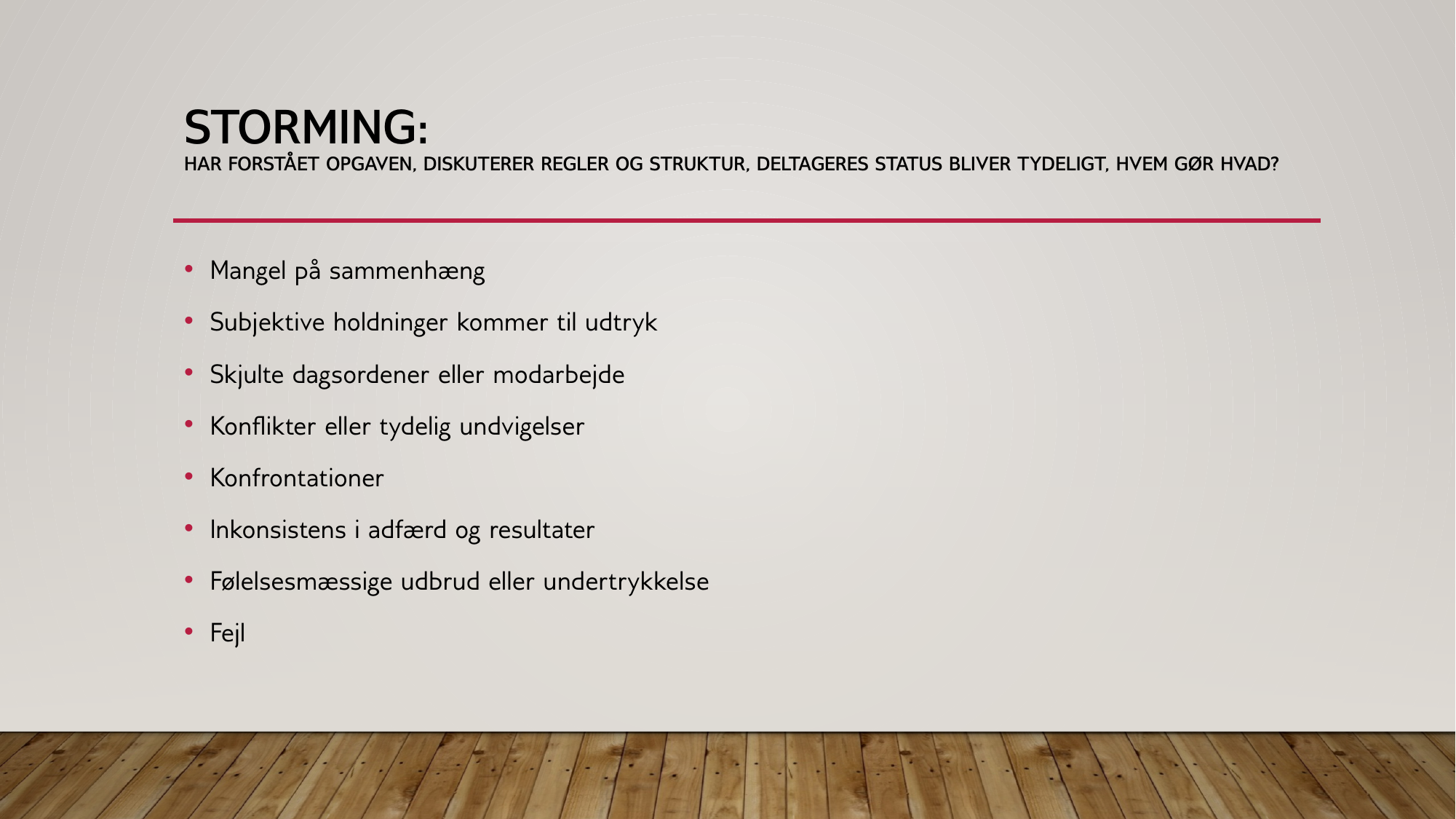

# Storming: Har forstået opgaven, diskuterer regler og struktur, deltageres status bliver tydeligt, hvem gør hvad?
Mangel på sammenhæng
Subjektive holdninger kommer til udtryk
Skjulte dagsordener eller modarbejde
Konflikter eller tydelig undvigelser
Konfrontationer
Inkonsistens i adfærd og resultater
Følelsesmæssige udbrud eller undertrykkelse
Fejl